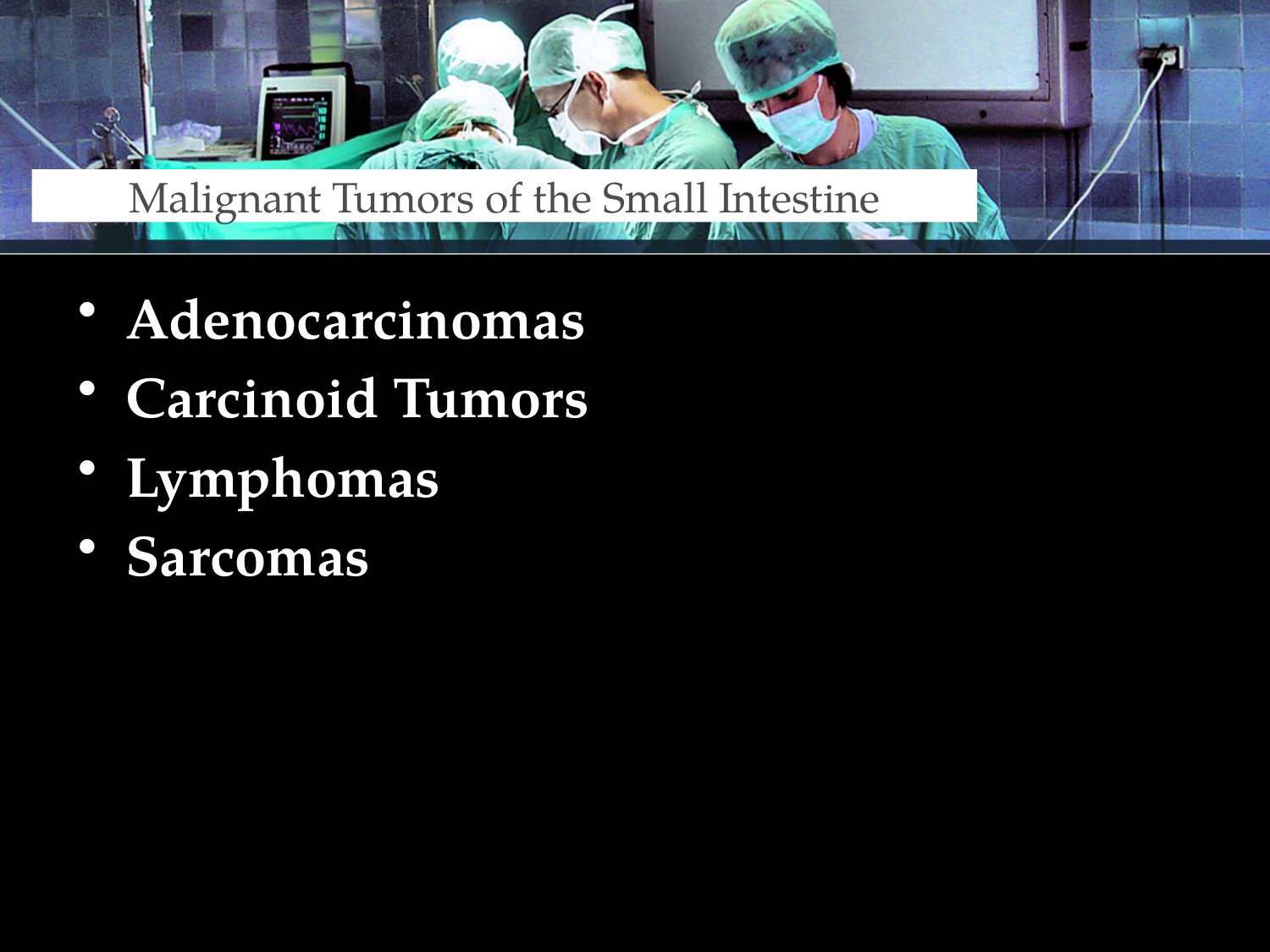

# Malignant Tumors of the Small Intestine
Adenocarcinomas
Carcinoid Tumors
Lymphomas
Sarcomas